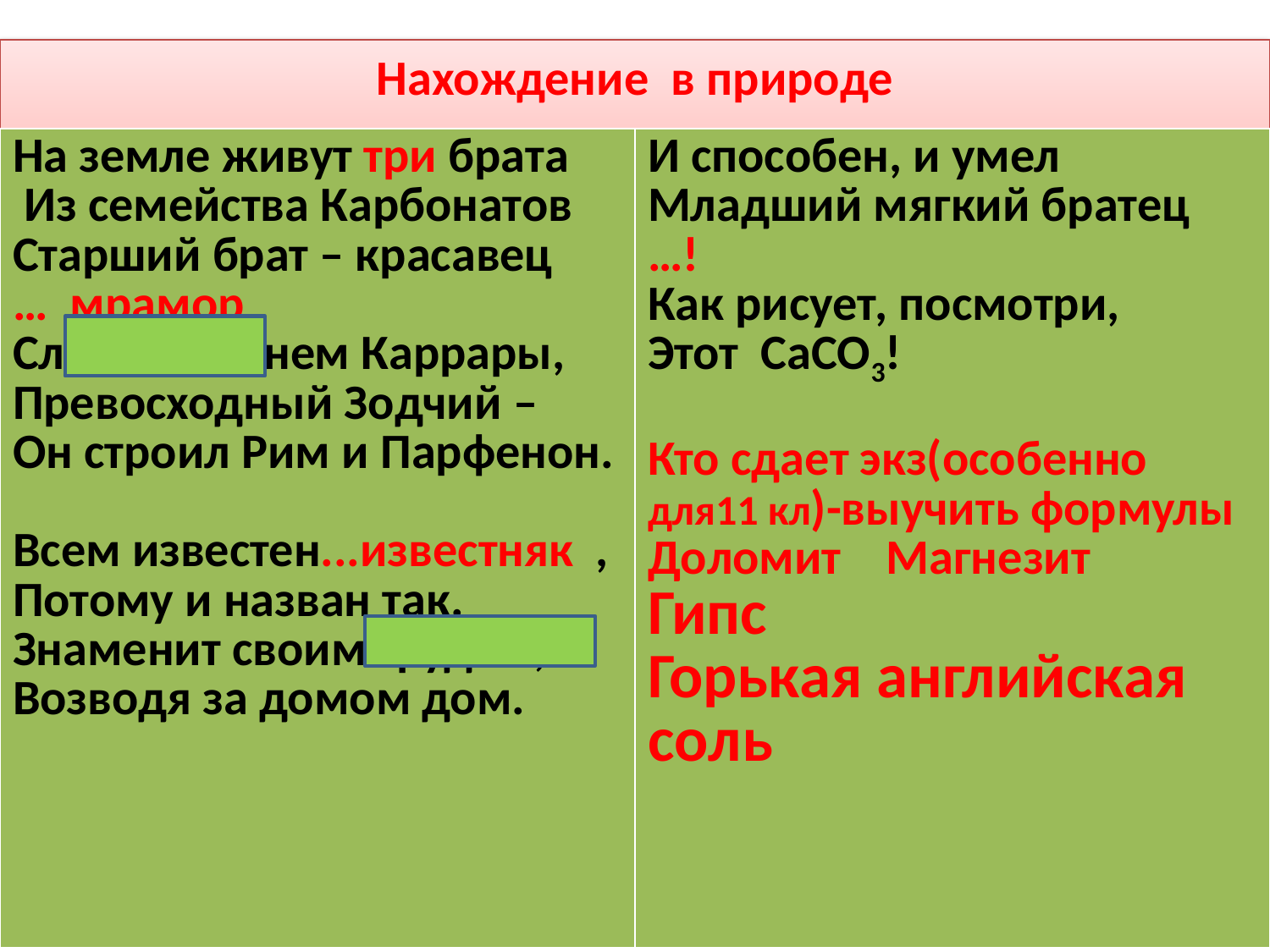

Нахождение  в природе

| На земле живут три брата Из семейства Карбонатов Старший брат – красавец … мрамор Славен именем Каррары, Превосходный Зодчий – Он строил Рим и Парфенон. Всем известен...известняк , Потому и назван так. Знаменит своим трудом, Возводя за домом дом. | И способен, и умел Младший мягкий братец …! Как рисует, посмотри, Этот CaCO3! Кто сдает экз(особенно для11 кл)-выучить формулы Доломит Магнезит Гипс Горькая английская соль |
| --- | --- |